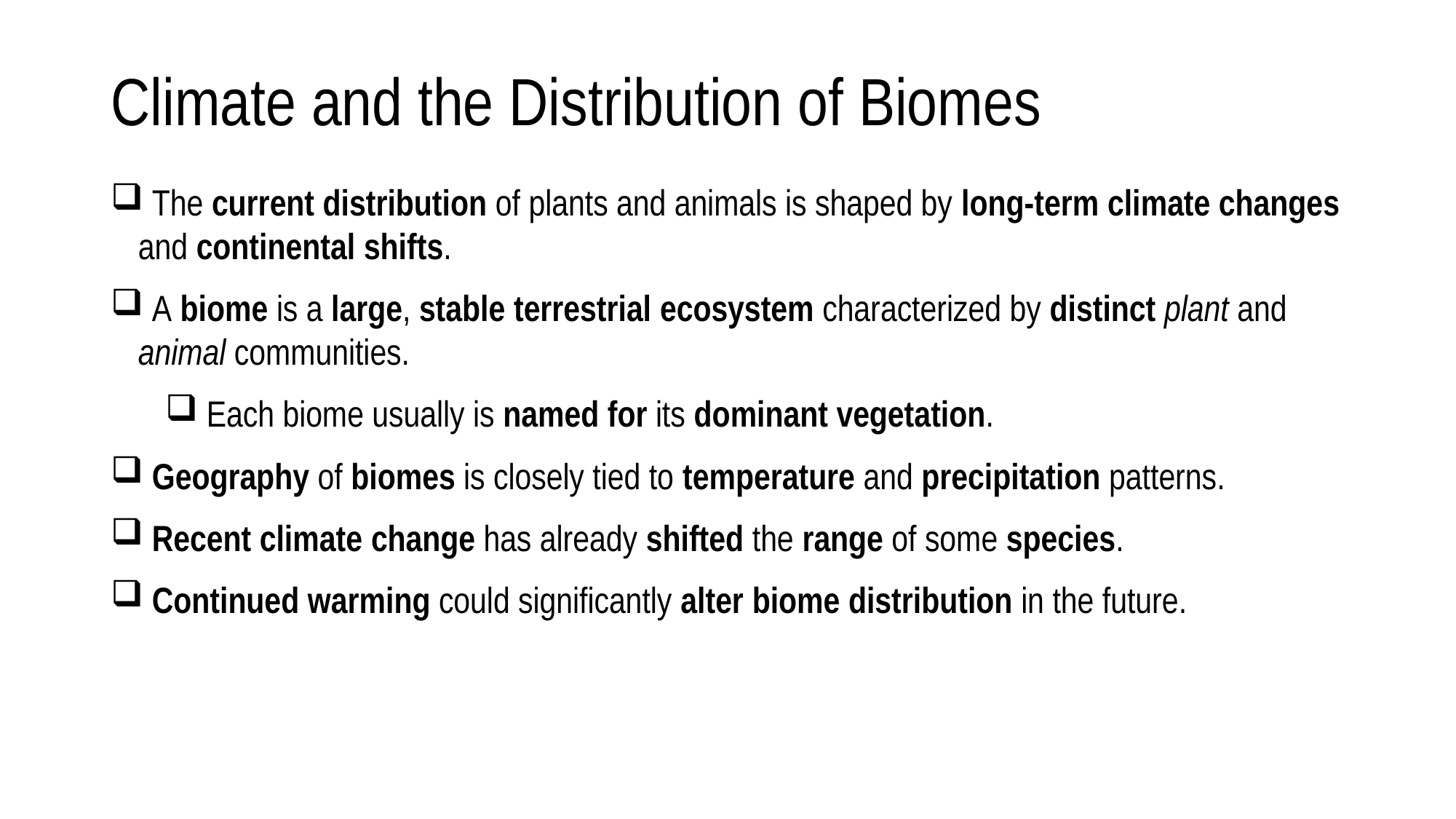

# Climate and the Distribution of Biomes
 The current distribution of plants and animals is shaped by long-term climate changes and continental shifts.
 A biome is a large, stable terrestrial ecosystem characterized by distinct plant and animal communities.
 Each biome usually is named for its dominant vegetation.
 Geography of biomes is closely tied to temperature and precipitation patterns.
 Recent climate change has already shifted the range of some species.
 Continued warming could significantly alter biome distribution in the future.